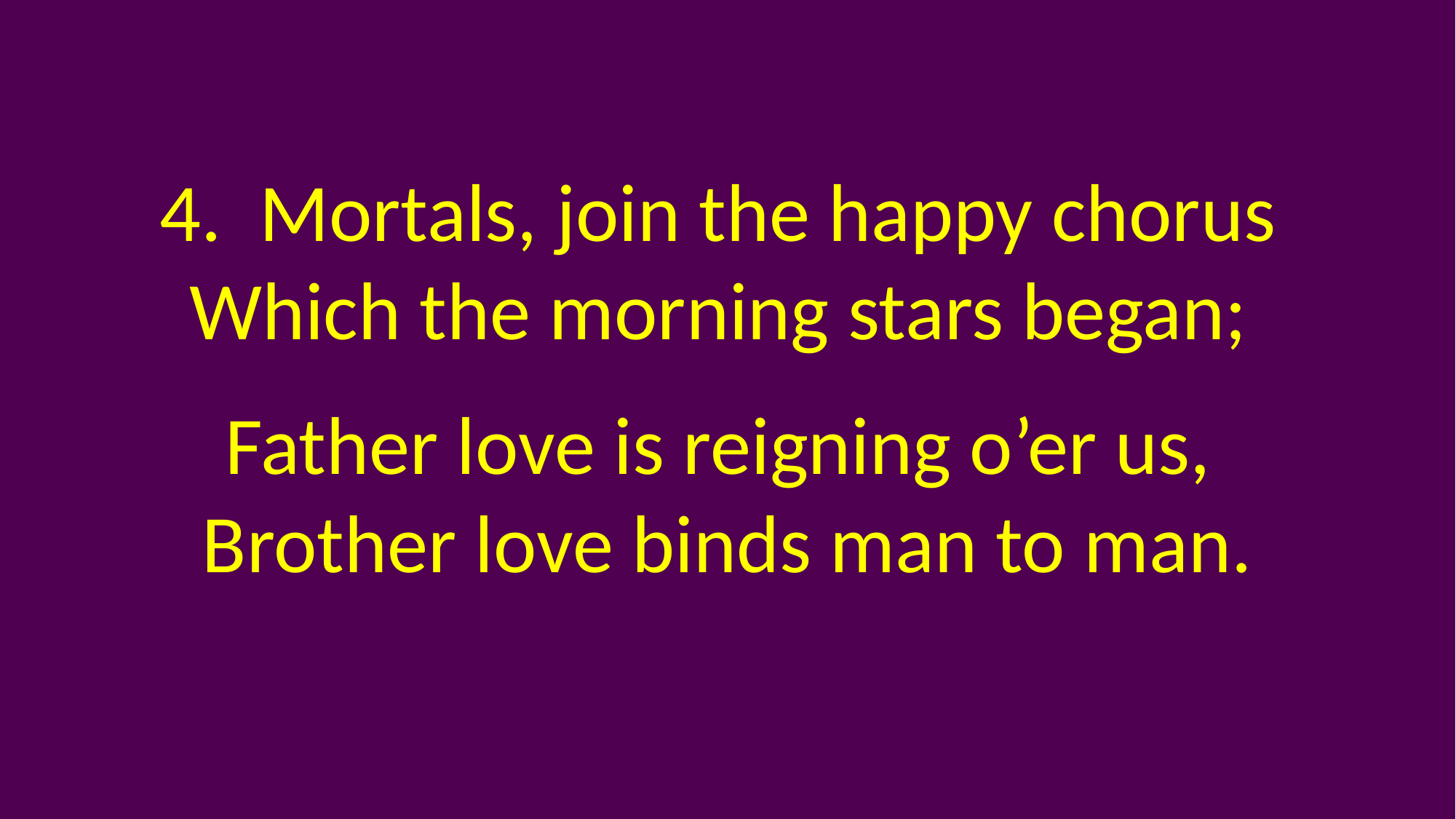

4.  Mortals, join the happy chorus
Which the morning stars began;
Father love is reigning o’er us,
Brother love binds man to man.